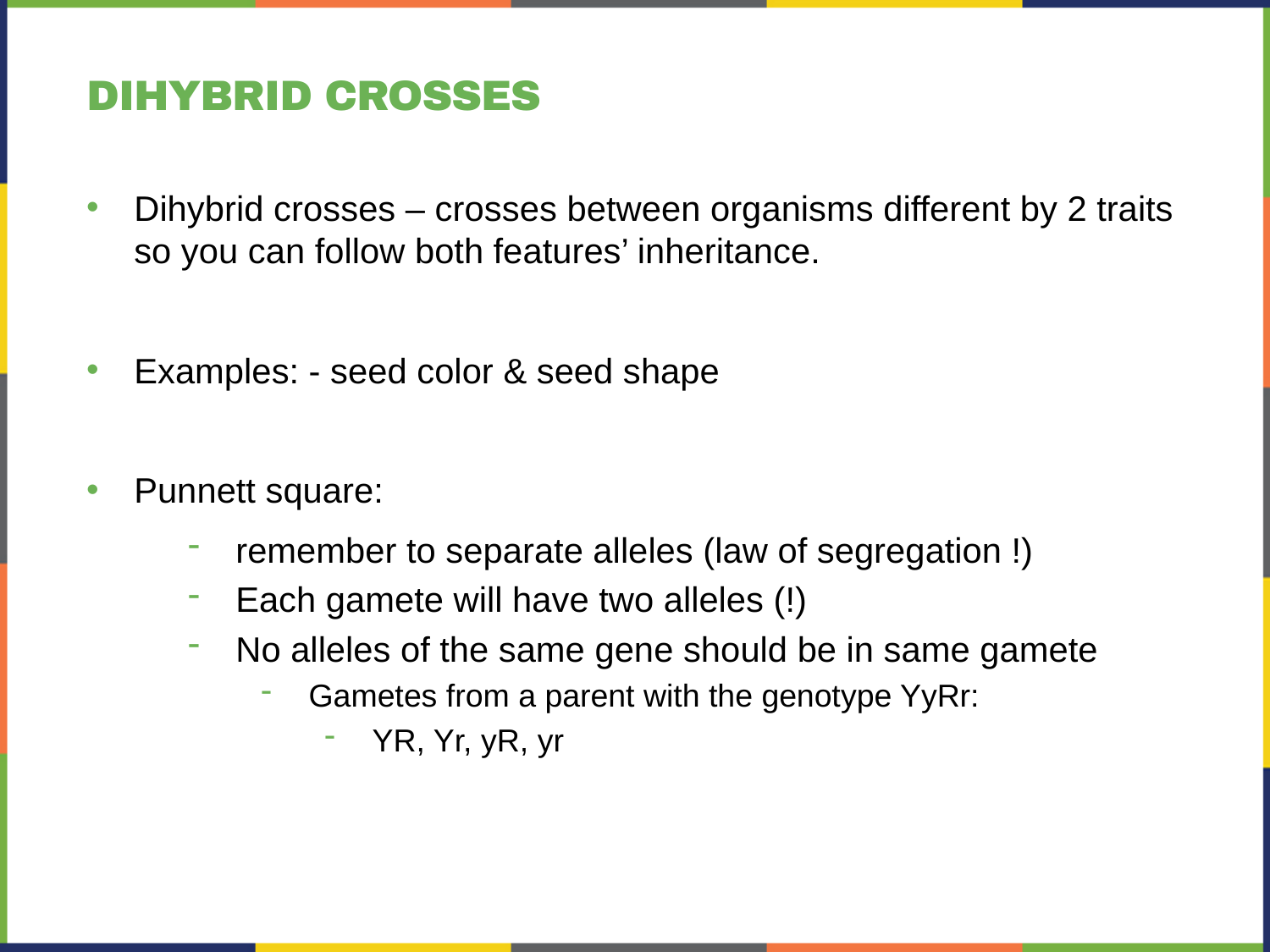

# Dihybrid crosses
Dihybrid crosses – crosses between organisms different by 2 traits so you can follow both features’ inheritance.

Examples: - seed color & seed shape

Punnett square:
remember to separate alleles (law of segregation !)
Each gamete will have two alleles (!)
No alleles of the same gene should be in same gamete
Gametes from a parent with the genotype YyRr:
YR, Yr, yR, yr